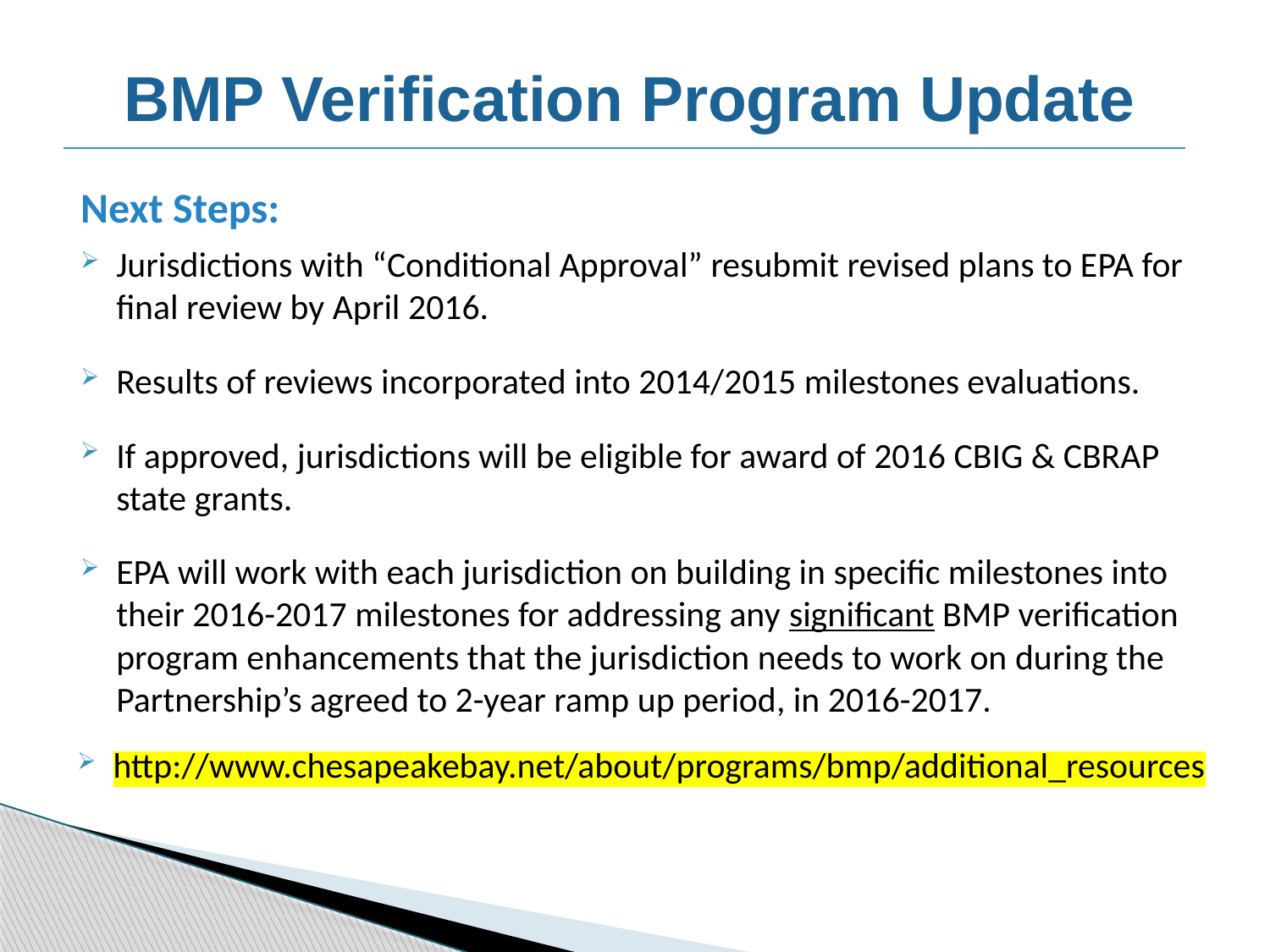

# BMP Verification Program Update
Next Steps:
Jurisdictions with “Conditional Approval” resubmit revised plans to EPA for final review by April 2016.
Results of reviews incorporated into 2014/2015 milestones evaluations.
If approved, jurisdictions will be eligible for award of 2016 CBIG & CBRAP state grants.
EPA will work with each jurisdiction on building in specific milestones into their 2016-2017 milestones for addressing any significant BMP verification program enhancements that the jurisdiction needs to work on during the Partnership’s agreed to 2-year ramp up period, in 2016-2017.
http://www.chesapeakebay.net/about/programs/bmp/additional_resources